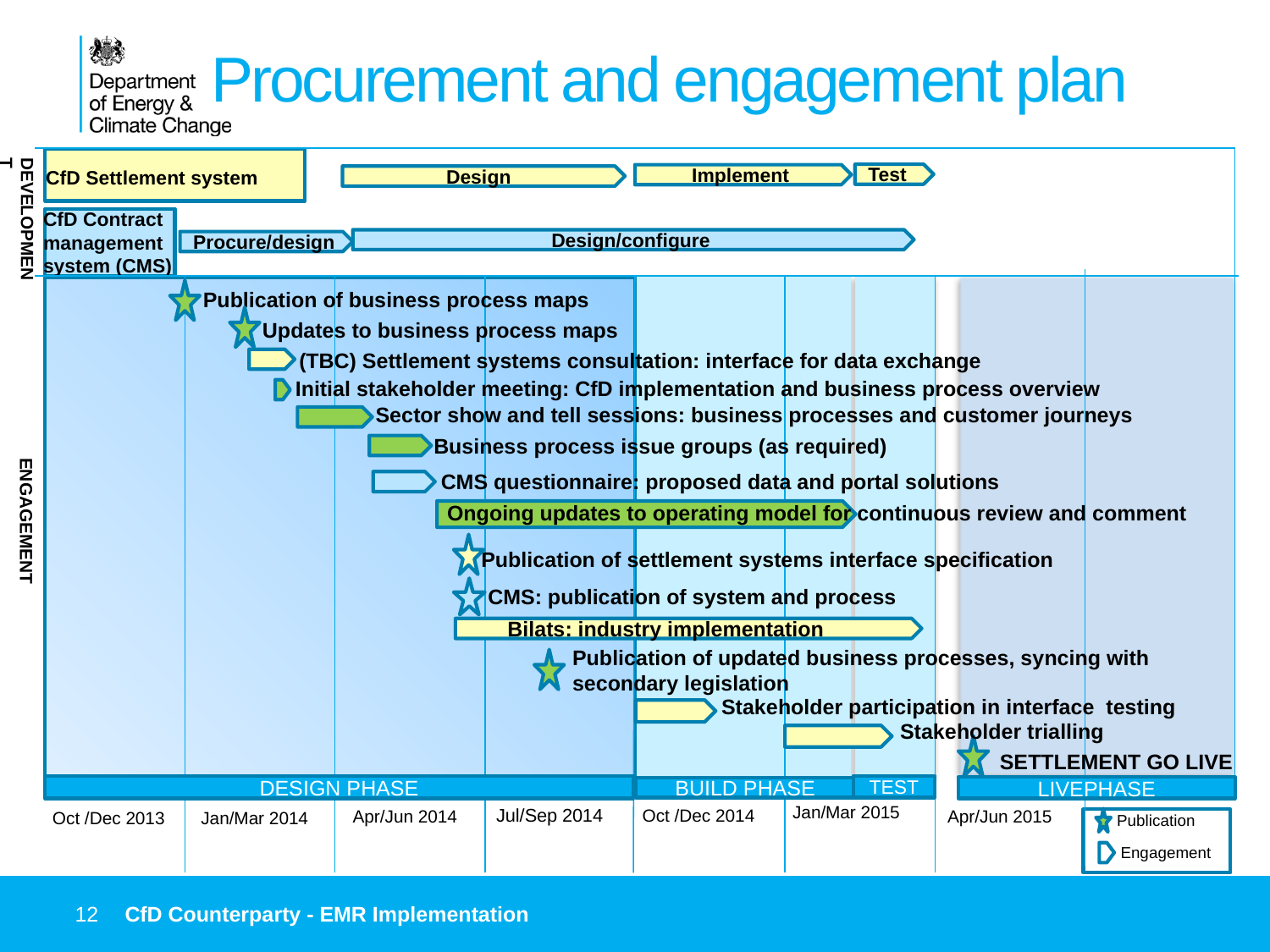

# Procurement and engagement plan
DEVELOPMENT

Test
CfD Settlement system

Implement
Design
CfD Contract management system (CMS)

Design/configure
Procure/design

Publication of business process maps

Updates to business process maps
(TBC) Settlement systems consultation: interface for data exchange

Initial stakeholder meeting: CfD implementation and business process overview

Sector show and tell sessions: business processes and customer journeys

Business process issue groups (as required)

ENGAGEMENT
CMS questionnaire: proposed data and portal solutions

Ongoing updates to operating model for continuous review and comment

Publication of settlement systems interface specification
CMS: publication of system and process

Bilats: industry implementation

Publication of updated business processes, syncing with secondary legislation

Stakeholder participation in interface  testing

Stakeholder trialling

 SETTLEMENT GO LIVE
DESIGN PHASE
TEST
LIVEPHASE
BUILD PHASE
Jan/Mar 2015
Jul/Sep 2014
Oct /Dec 2014
Apr/Jun 2015
Apr/Jun 2014
Oct /Dec 2013
Jan/Mar 2014
Publication

 Engagement

12
CfD Counterparty - EMR Implementation